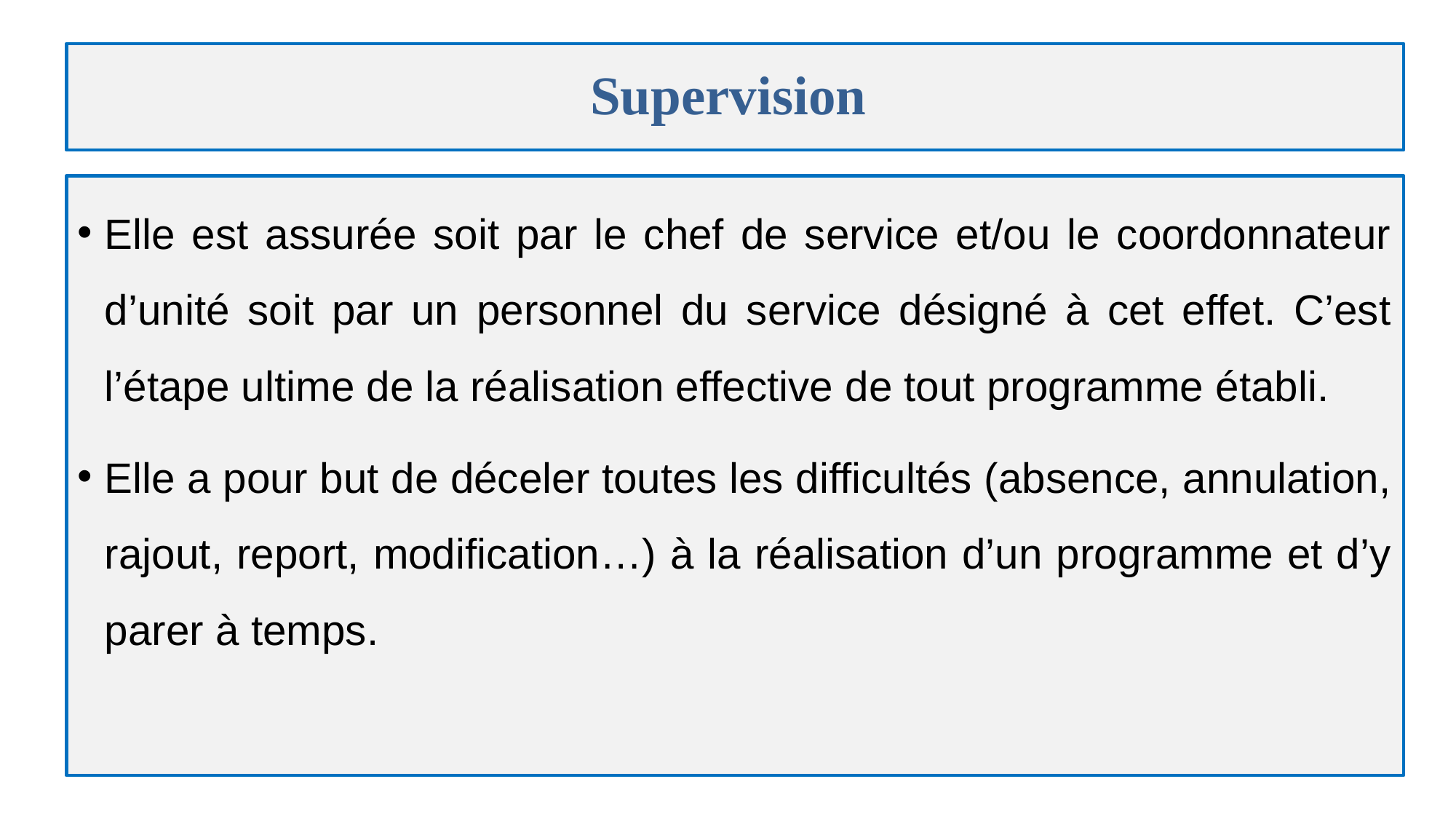

# Supervision
Elle est assurée soit par le chef de service et/ou le coordonnateur d’unité soit par un personnel du service désigné à cet effet. C’est l’étape ultime de la réalisation effective de tout programme établi.
Elle a pour but de déceler toutes les difficultés (absence, annulation, rajout, report, modification…) à la réalisation d’un programme et d’y parer à temps.